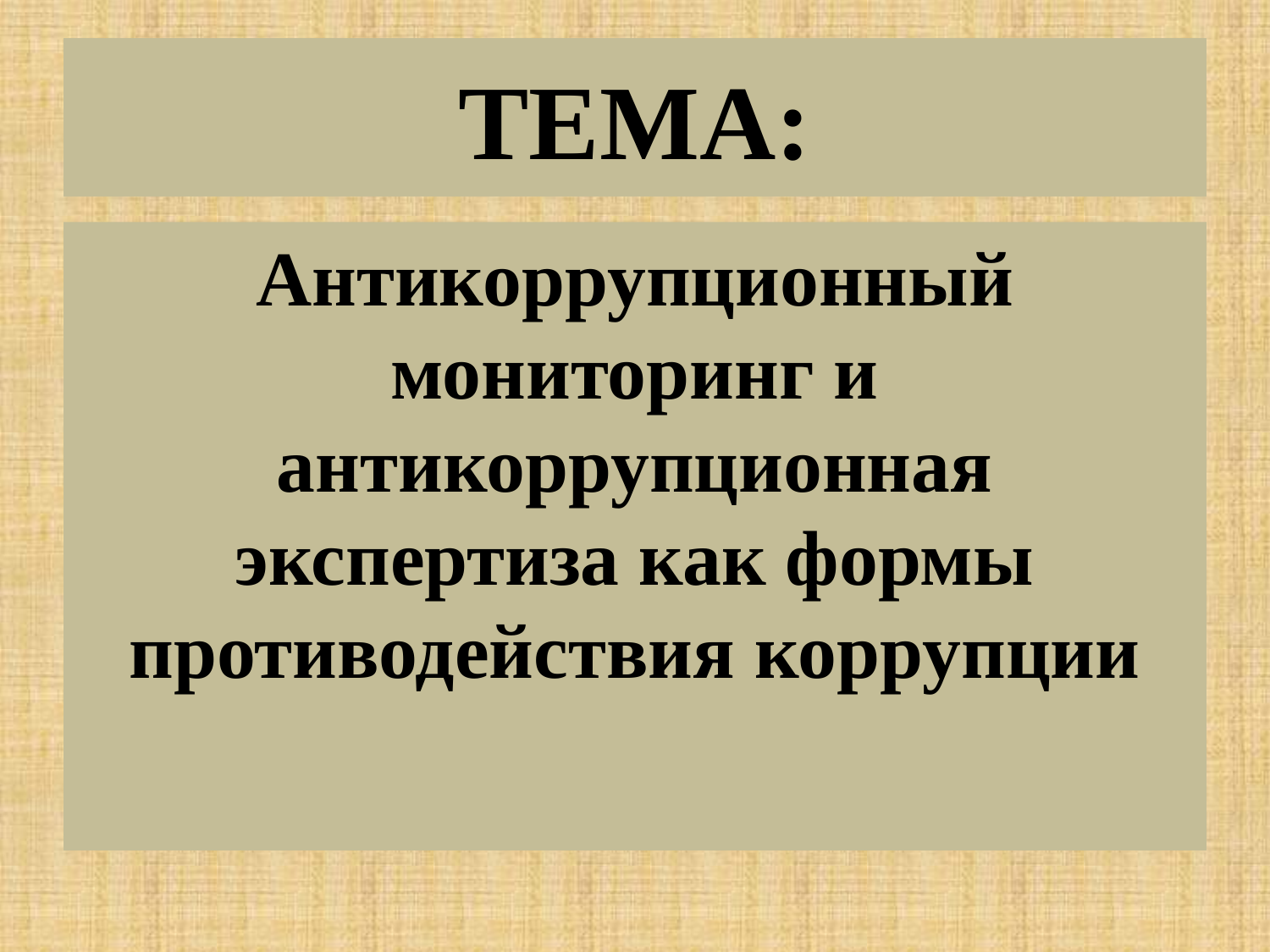

ТЕМА:
Антикоррупционный мониторинг и антикоррупционная экспертиза как формы противодействия коррупции